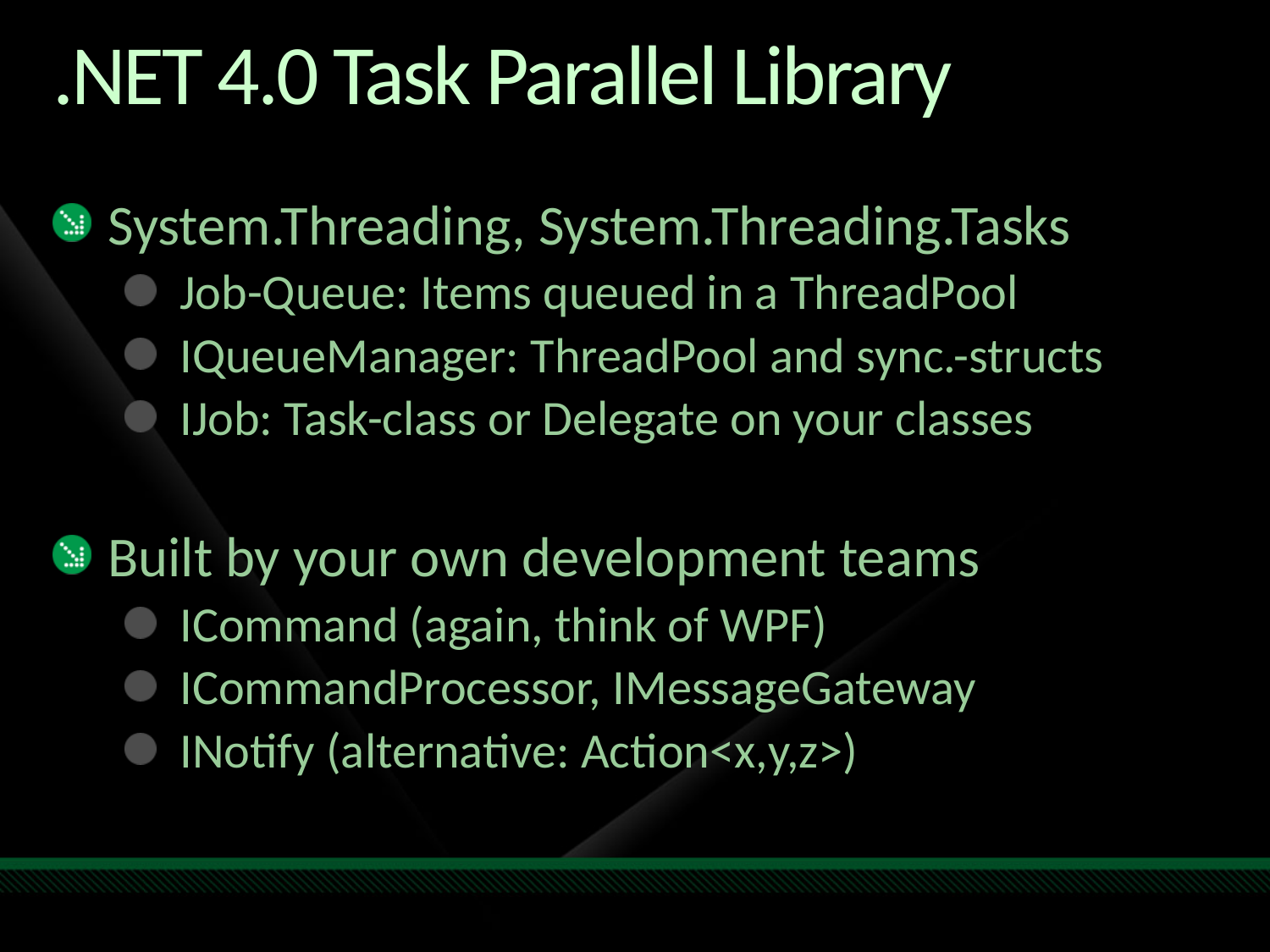

# .NET 4.0 Task Parallel Library
System.Threading, System.Threading.Tasks
Job-Queue: Items queued in a ThreadPool
IQueueManager: ThreadPool and sync.-structs
IJob: Task-class or Delegate on your classes

Built by your own development teams
ICommand (again, think of WPF)
ICommandProcessor, IMessageGateway
INotify (alternative: Action<x,y,z>)